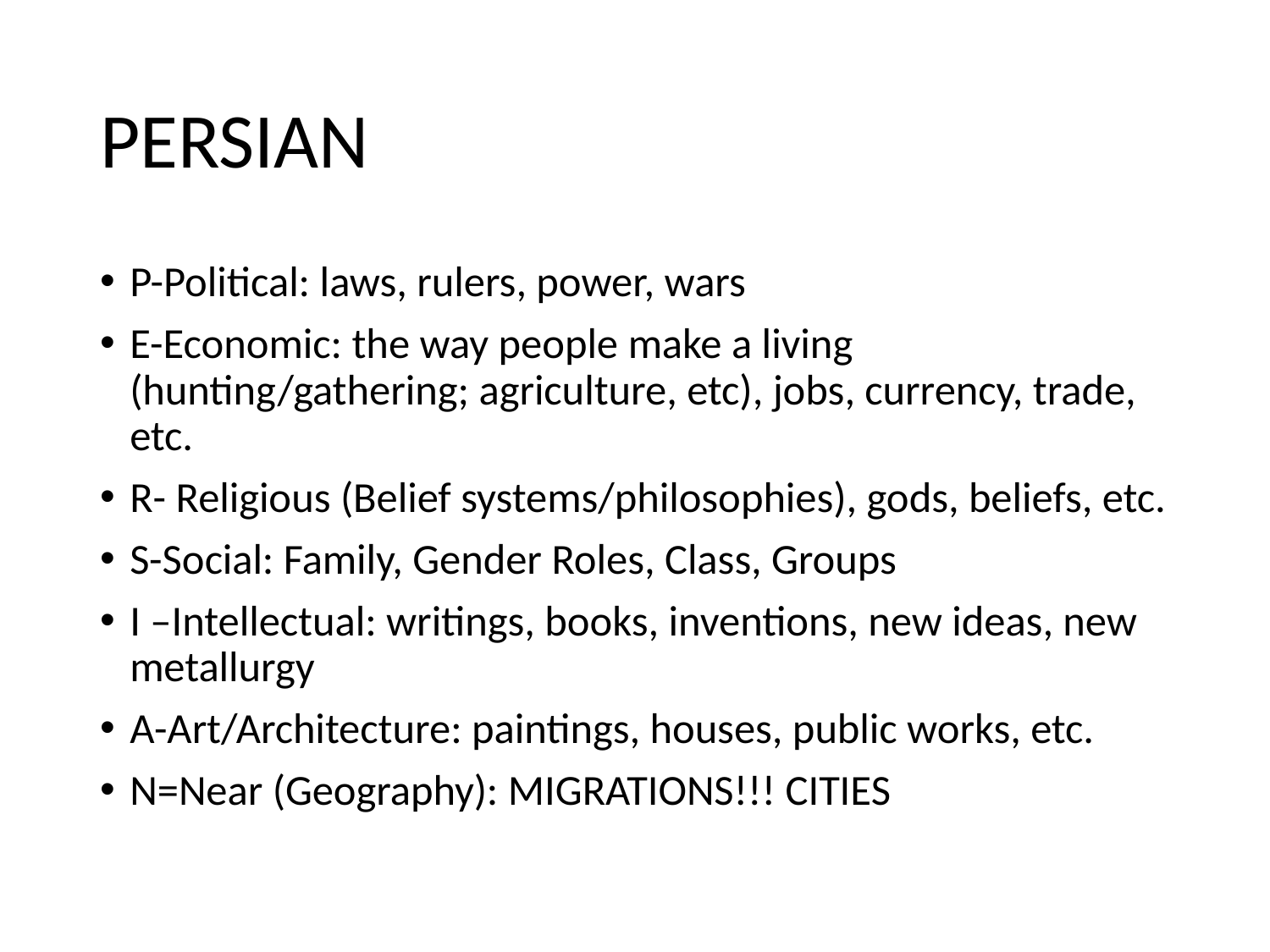

# PERSIAN
P-Political: laws, rulers, power, wars
E-Economic: the way people make a living (hunting/gathering; agriculture, etc), jobs, currency, trade, etc.
R- Religious (Belief systems/philosophies), gods, beliefs, etc.
S-Social: Family, Gender Roles, Class, Groups
I –Intellectual: writings, books, inventions, new ideas, new metallurgy
A-Art/Architecture: paintings, houses, public works, etc.
N=Near (Geography): MIGRATIONS!!! CITIES